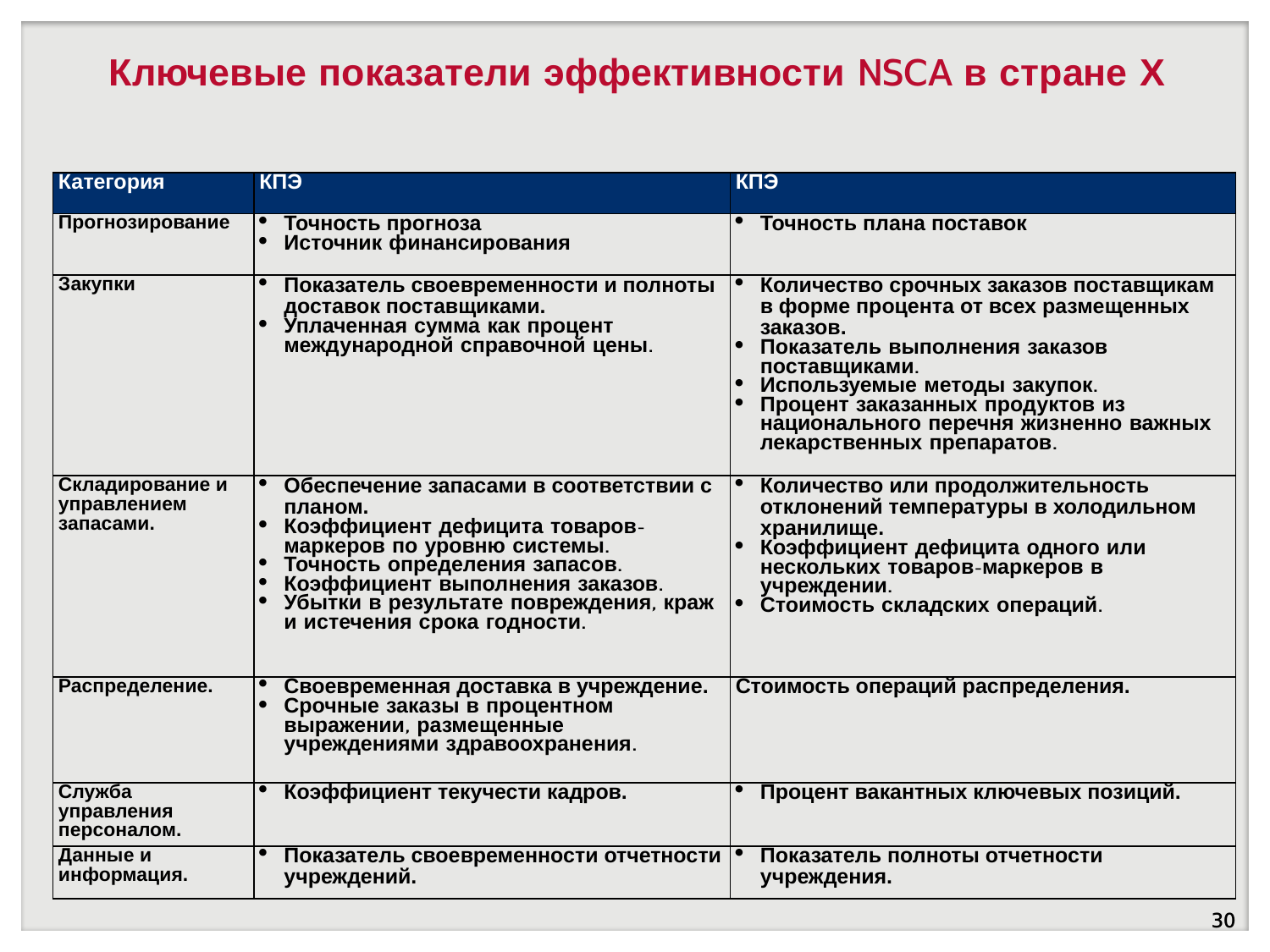

# Ключевые показатели эффективности NSCA в стране Х
| Категория | КПЭ | КПЭ |
| --- | --- | --- |
| Прогнозирование | Точность прогноза Источник финансирования | Точность плана поставок |
| Закупки | Показатель своевременности и полноты доставок поставщиками. Уплаченная сумма как процент международной справочной цены. | Количество срочных заказов поставщикам в форме процента от всех размещенных заказов. Показатель выполнения заказов поставщиками. Используемые методы закупок. Процент заказанных продуктов из национального перечня жизненно важных лекарственных препаратов. |
| Складирование и управлением запасами. | Обеспечение запасами в соответствии с планом. Коэффициент дефицита товаров-маркеров по уровню системы. Точность определения запасов. Коэффициент выполнения заказов. Убытки в результате повреждения, краж и истечения срока годности. | Количество или продолжительность отклонений температуры в холодильном хранилище. Коэффициент дефицита одного или нескольких товаров-маркеров в учреждении. Стоимость складских операций. |
| Распределение. | Своевременная доставка в учреждение. Срочные заказы в процентном выражении, размещенные учреждениями здравоохранения. | Стоимость операций распределения. |
| Служба управления персоналом. | Коэффициент текучести кадров. | Процент вакантных ключевых позиций. |
| Данные и информация. | Показатель своевременности отчетности учреждений. | Показатель полноты отчетности учреждения. |
30